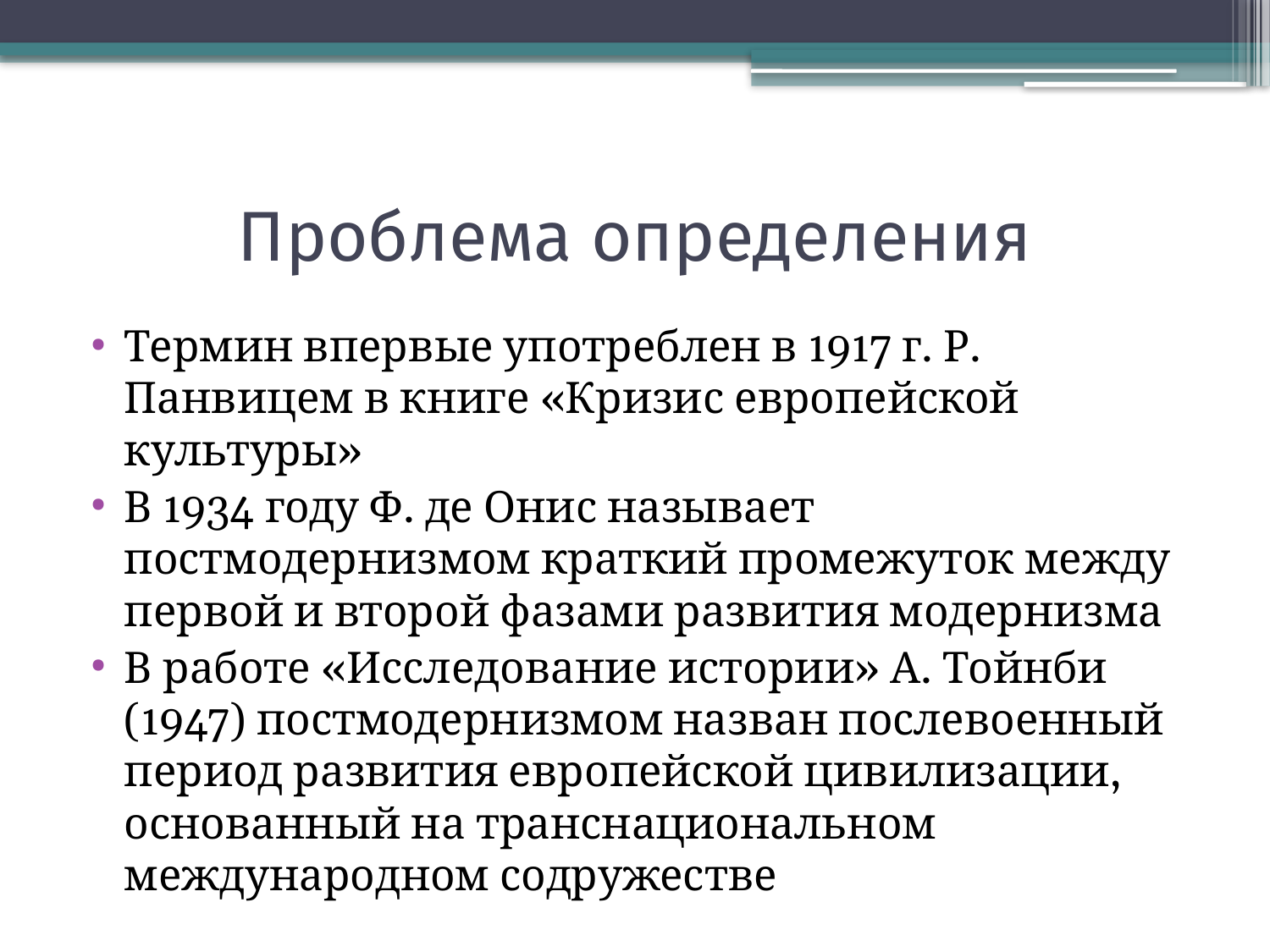

# Проблема определения
Термин впервые употреблен в 1917 г. Р. Панвицем в книге «Кризис европейской культуры»
В 1934 году Ф. де Онис называет постмодернизмом краткий промежуток между первой и второй фазами развития модернизма
В работе «Исследование истории» А. Тойнби (1947) постмодернизмом назван послевоенный период развития европейской цивилизации, основанный на транснациональном международном содружестве